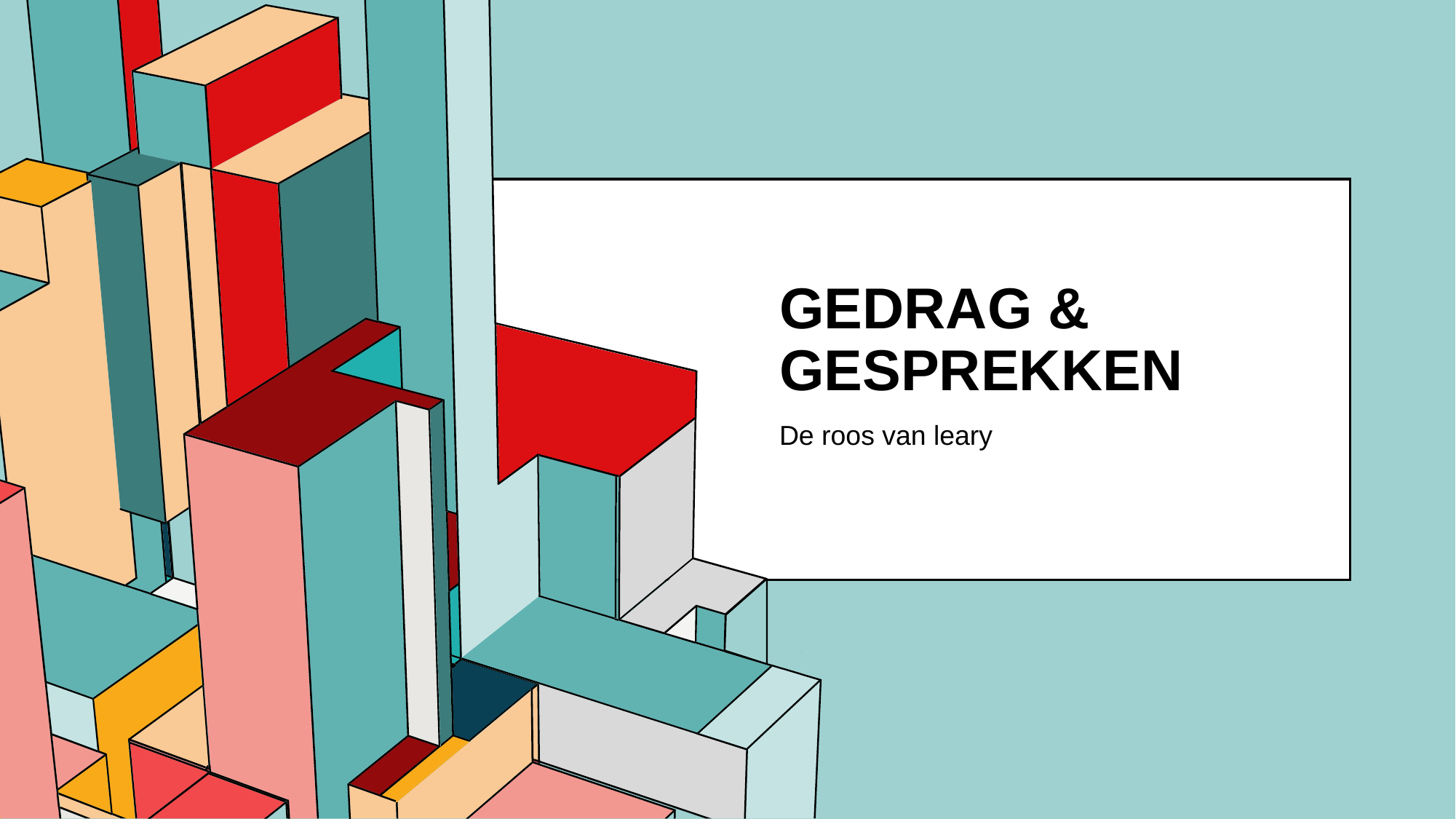

# Gedrag & gesprekken
De roos van leary